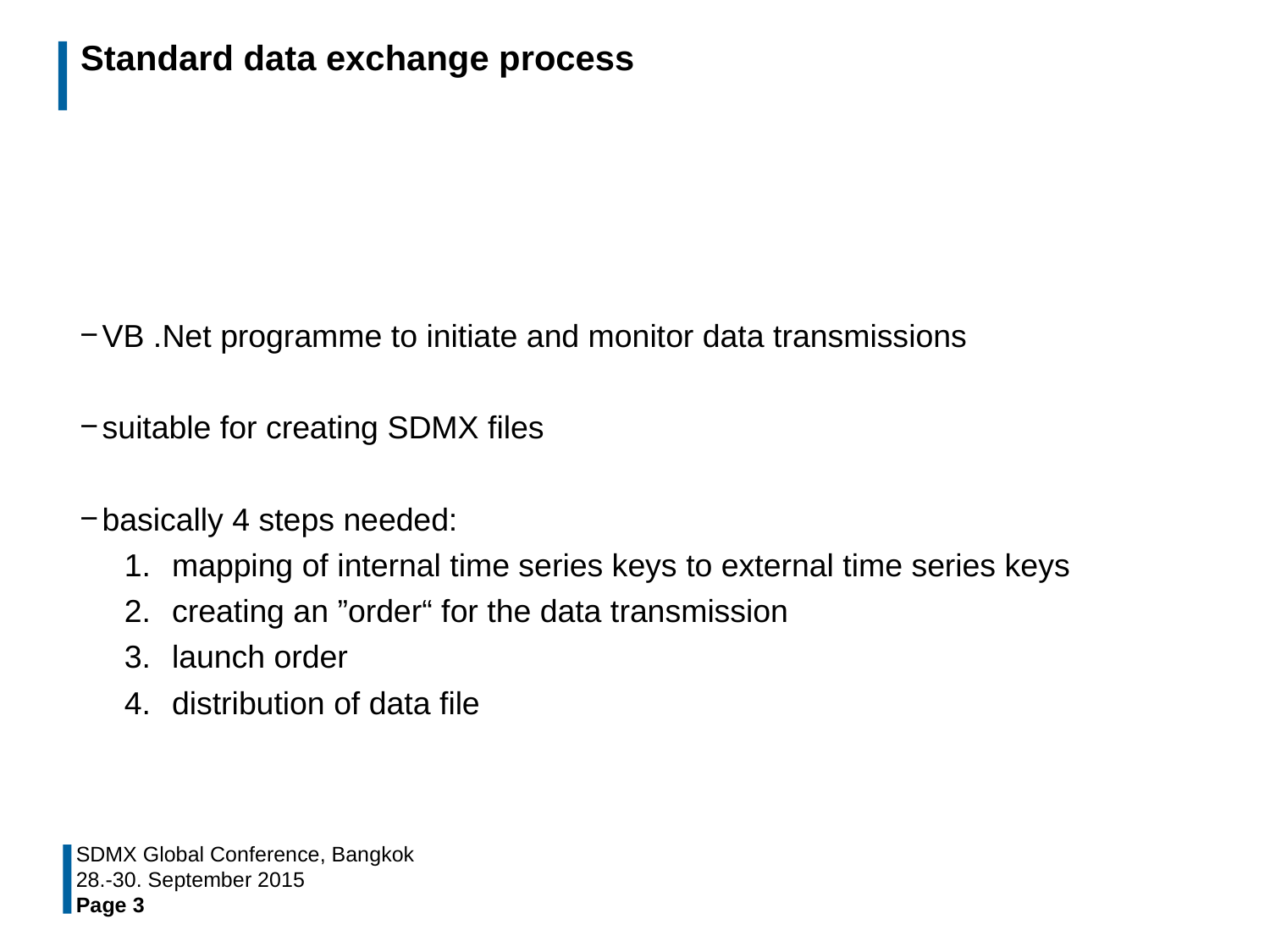

# Standard data exchange process

VB .Net programme to initiate and monitor data transmissions

suitable for creating SDMX files

basically 4 steps needed:
mapping of internal time series keys to external time series keys
creating an ”order“ for the data transmission
launch order
distribution of data file
SDMX Global Conference, Bangkok
28.-30. September 2015
Page 3